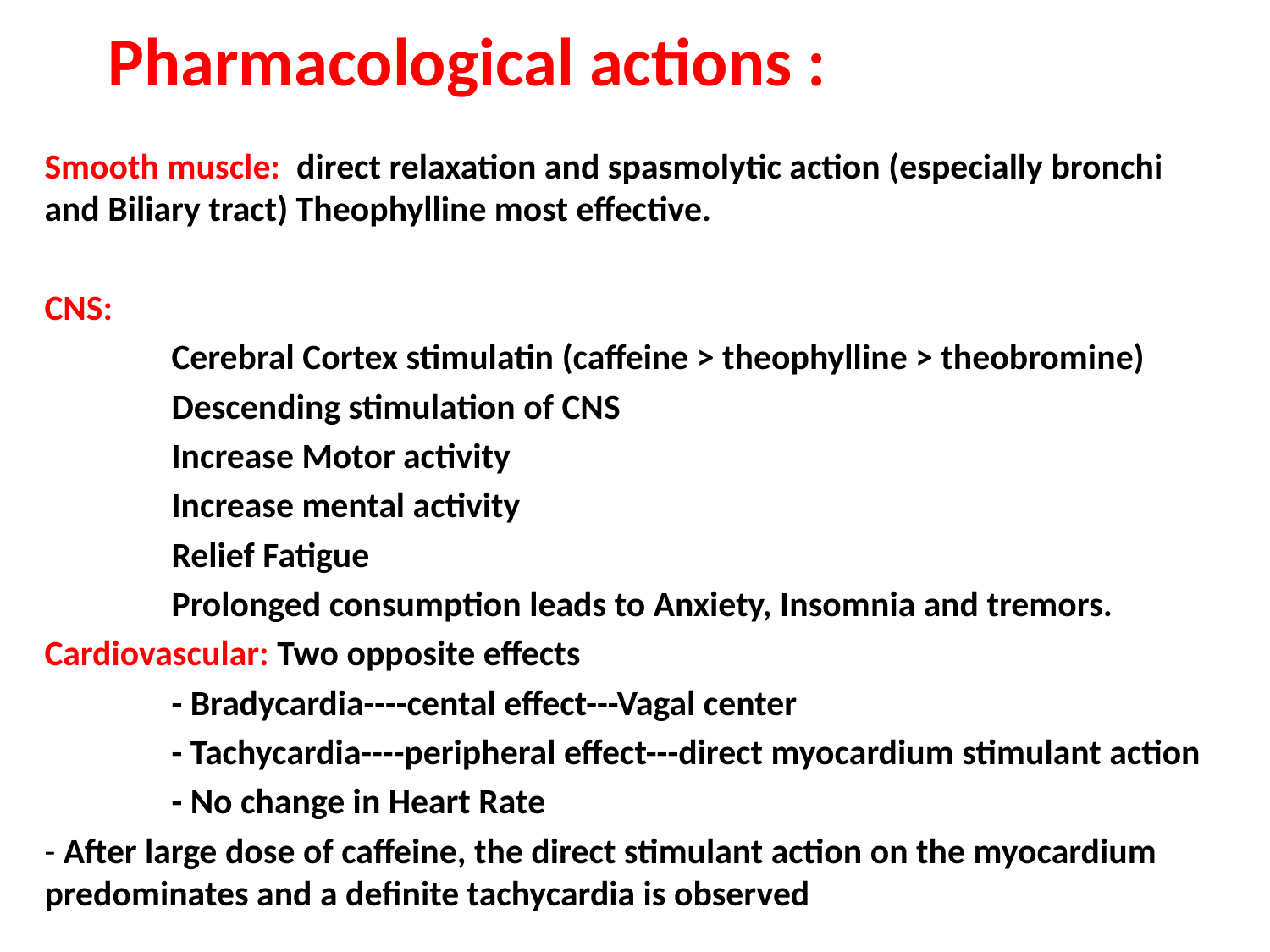

# Pharmacological actions :
Smooth muscle:  direct relaxation and spasmolytic action (especially bronchi and Biliary tract) Theophylline most effective.

CNS:
	Cerebral Cortex stimulatin (caffeine > theophylline > theobromine)
	Descending stimulation of CNS
	Increase Motor activity
	Increase mental activity
	Relief Fatigue
	Prolonged consumption leads to Anxiety, Insomnia and tremors.
Cardiovascular: Two opposite effects
	- Bradycardia----cental effect---Vagal center
	- Tachycardia----peripheral effect---direct myocardium stimulant action
	- No change in Heart Rate
- After large dose of caffeine, the direct stimulant action on the myocardium predominates and a definite tachycardia is observed